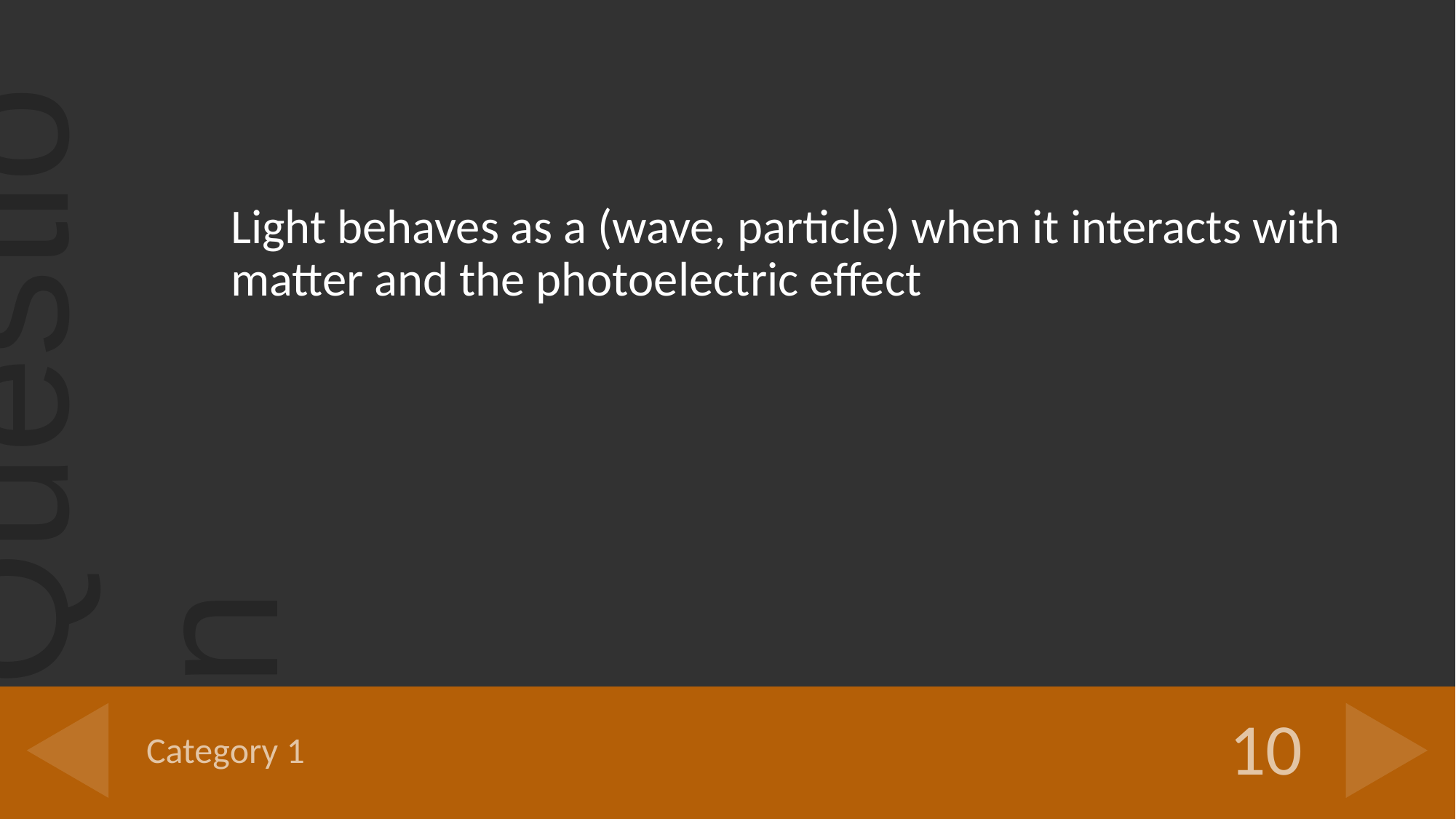

Light behaves as a (wave, particle) when it interacts with matter and the photoelectric effect

# Category 1
10